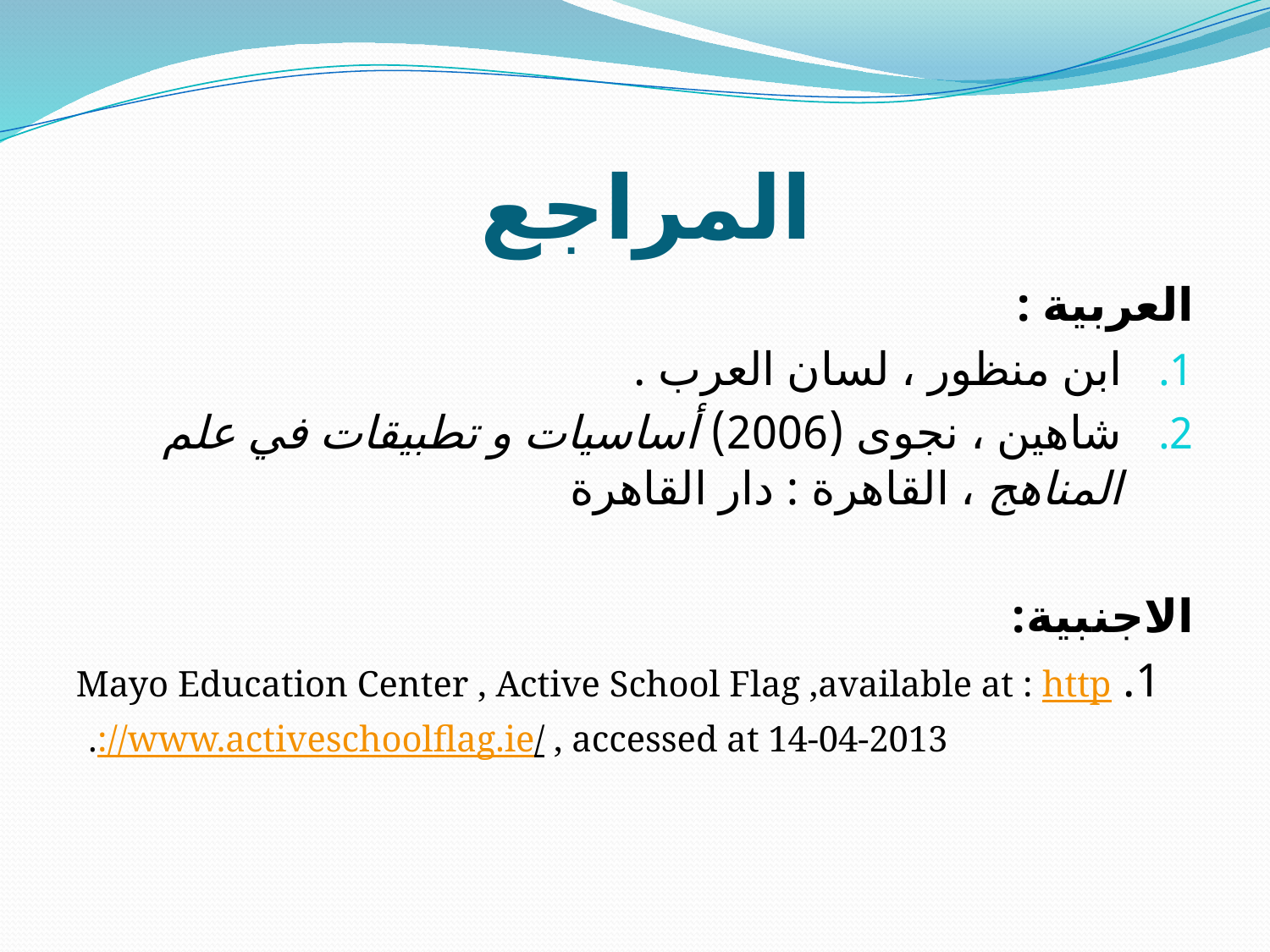

# المراجع
العربية :
ابن منظور ، لسان العرب .
شاهين ، نجوى (2006) أساسيات و تطبيقات في علم المناهج ، القاهرة : دار القاهرة

الاجنبية:
1. Mayo Education Center , Active School Flag ,available at : http://www.activeschoolflag.ie/ , accessed at 14-04-2013.